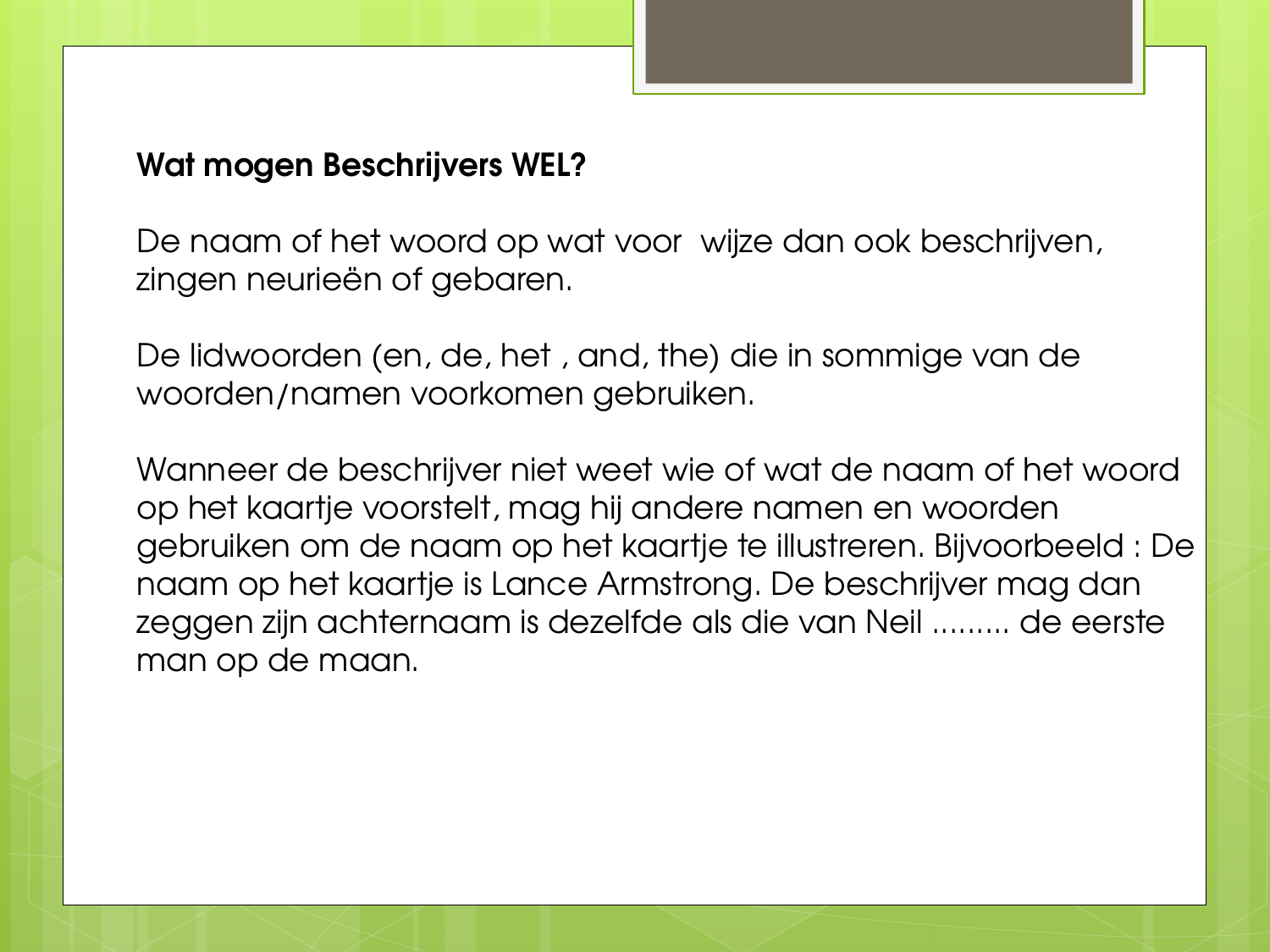

Wat mogen Beschrijvers WEL?

De naam of het woord op wat voor  wijze dan ook beschrijven, zingen neurieën of gebaren.

De lidwoorden (en, de, het , and, the) die in sommige van de woorden/namen voorkomen gebruiken.

Wanneer de beschrijver niet weet wie of wat de naam of het woord op het kaartje voorstelt, mag hij andere namen en woorden gebruiken om de naam op het kaartje te illustreren. Bijvoorbeeld : De naam op het kaartje is Lance Armstrong. De beschrijver mag dan zeggen zijn achternaam is dezelfde als die van Neil ......... de eerste man op de maan.